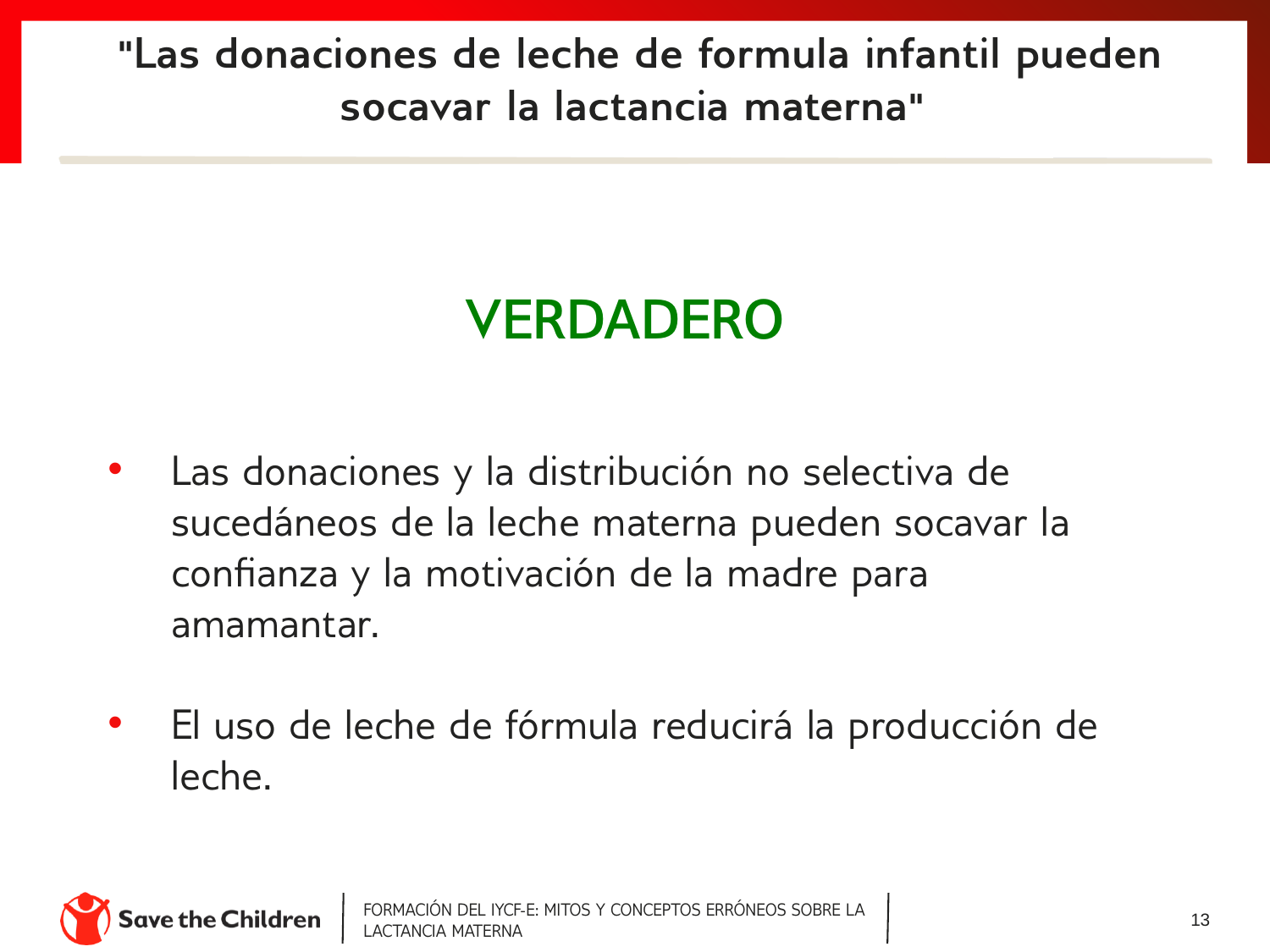

#
"Las donaciones de leche de formula infantil pueden socavar la lactancia materna"
VERDADERO

Las donaciones y la distribución no selectiva de sucedáneos de la leche materna pueden socavar la confianza y la motivación de la madre para amamantar.

El uso de leche de fórmula reducirá la producción de leche.
FORMACIÓN DEL IYCF-E: MITOS Y CONCEPTOS ERRÓNEOS SOBRE LA LACTANCIA MATERNA
13